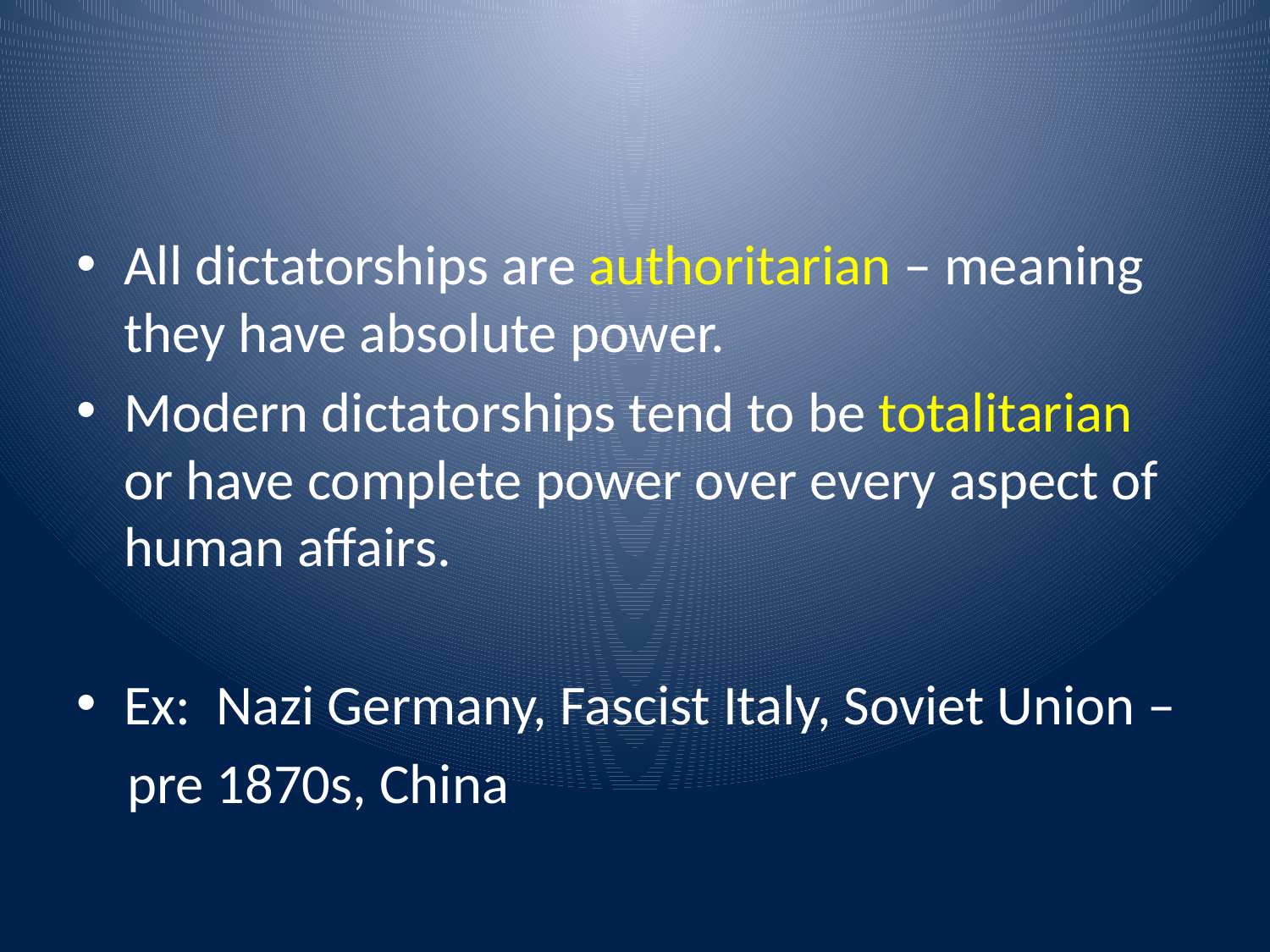

#
All dictatorships are authoritarian – meaning they have absolute power.
Modern dictatorships tend to be totalitarian or have complete power over every aspect of human affairs.

Ex:  Nazi Germany, Fascist Italy, Soviet Union –
    pre 1870s, China